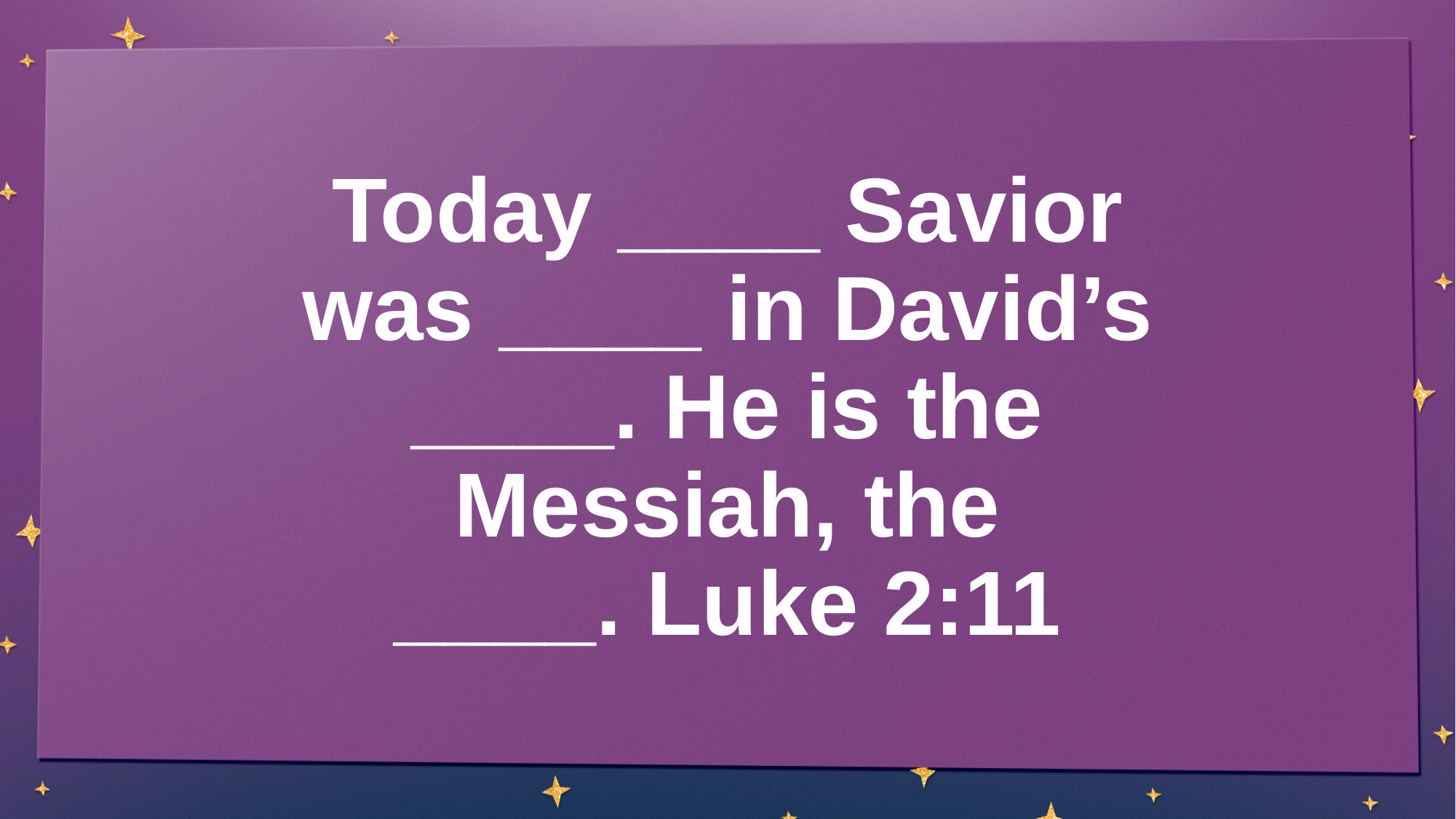

# Today ____ Savior was ____ in David’s ____. He is the Messiah, the ____. Luke 2:11